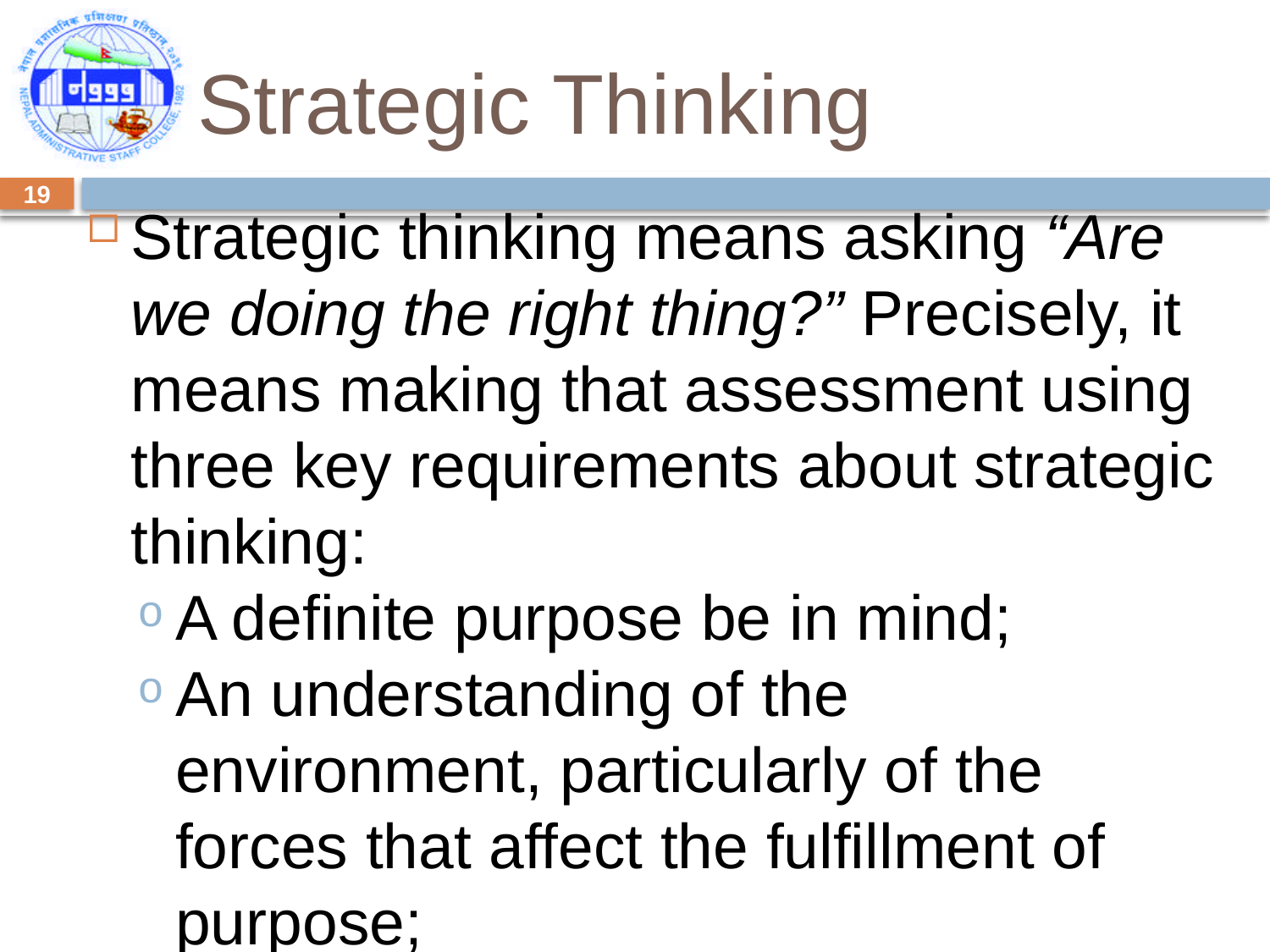

# Strategic Thinking
19
Strategic thinking means asking “Are we doing the right thing?” Precisely, it means making that assessment using three key requirements about strategic thinking:
A definite purpose be in mind;
An understanding of the environment, particularly of the forces that affect the fulfillment of purpose;
Creativity in developing effective responses to those forces.